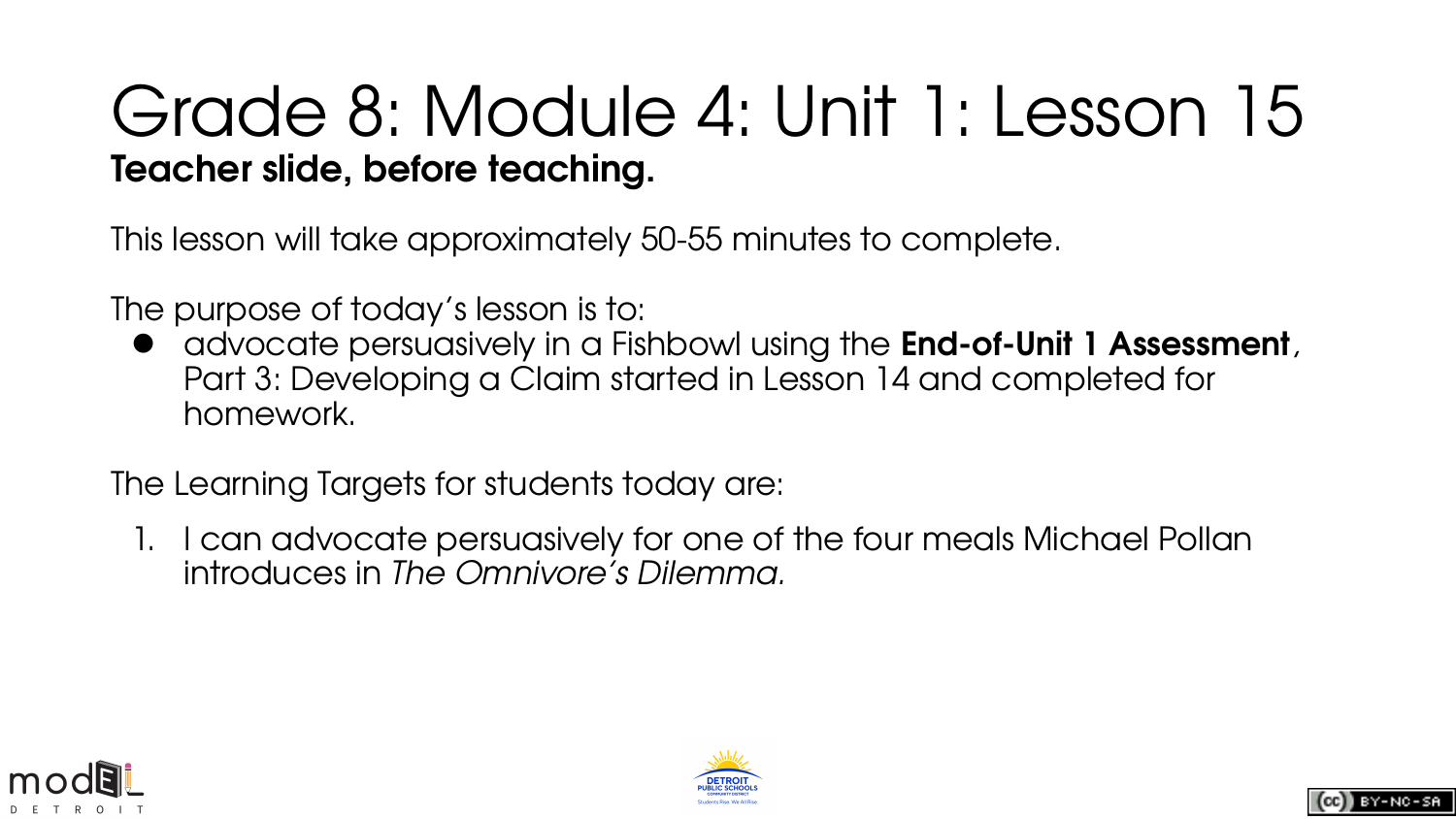

# Grade 8: Module 4: Unit 1: Lesson 15
Teacher slide, before teaching.

This lesson will take approximately 50-55 minutes to complete.

The purpose of today’s lesson is to:
advocate persuasively in a Fishbowl using the End-of-Unit 1 Assessment, Part 3: Developing a Claim started in Lesson 14 and completed for homework.
The Learning Targets for students today are:
I can advocate persuasively for one of the four meals Michael Pollan introduces in The Omnivore’s Dilemma.